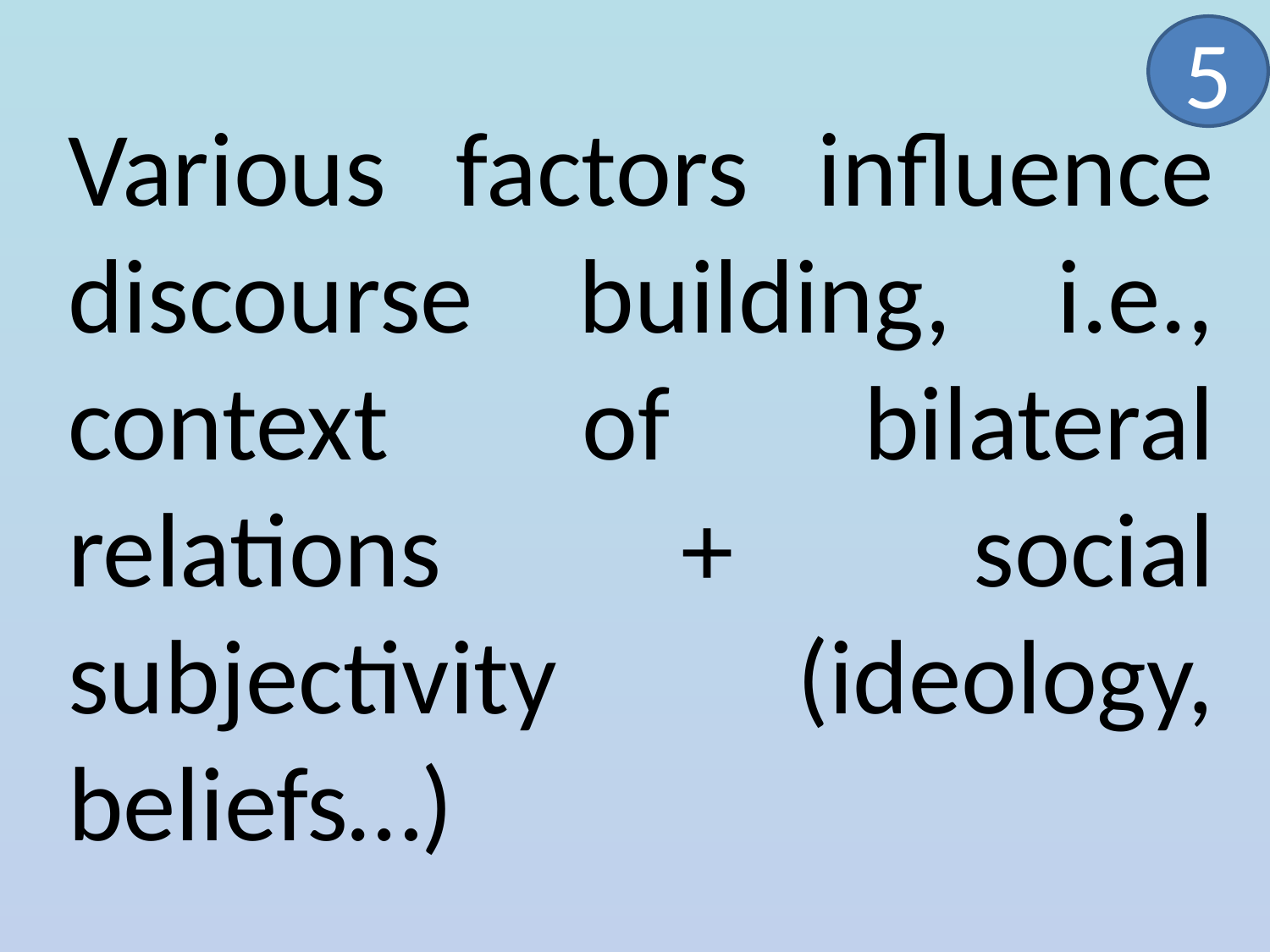

5
# Various factors influence discourse building, i.e., context of bilateral relations + social subjectivity (ideology, beliefs…)